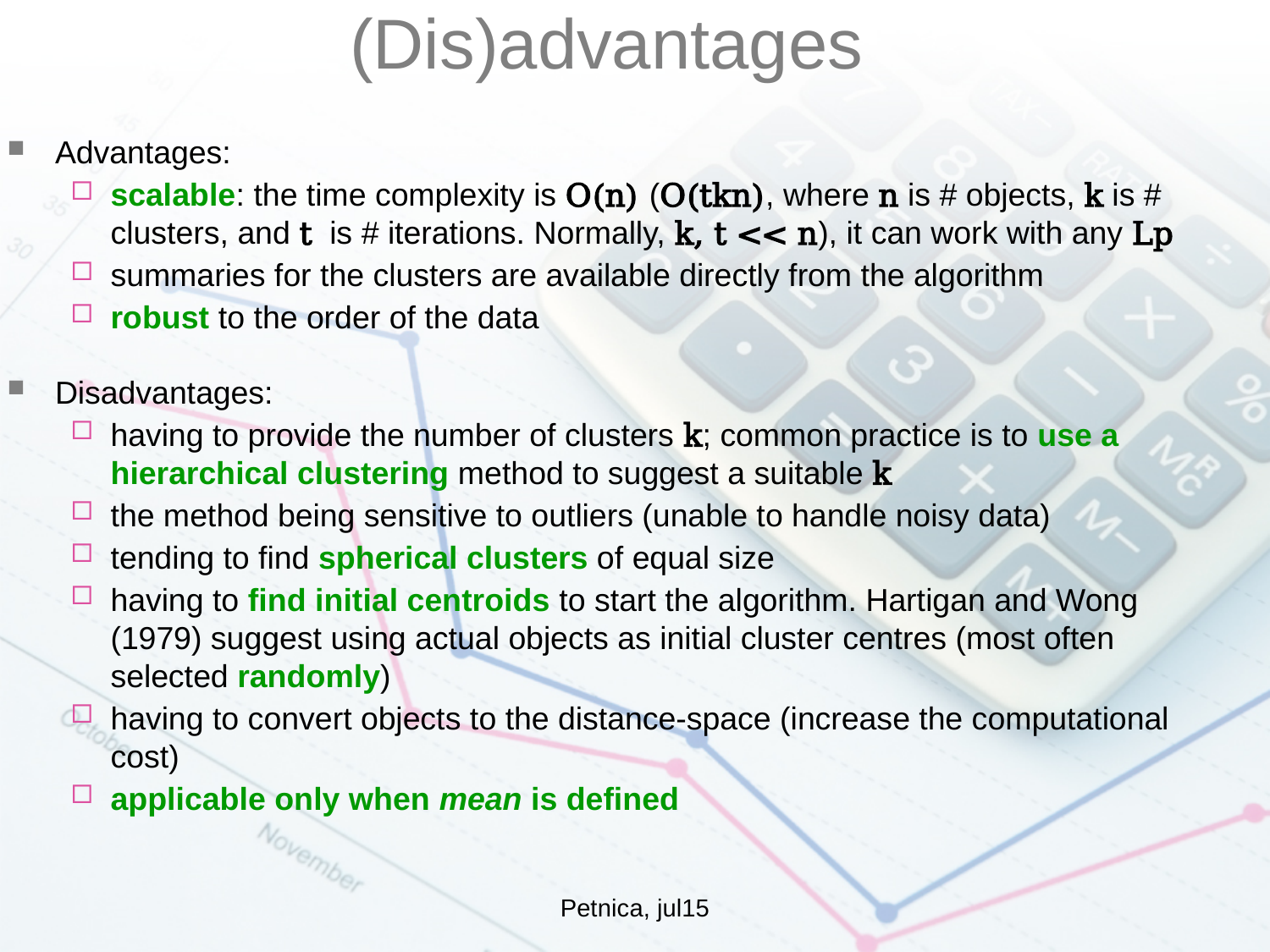

(Dis)advantages
Advantages:
scalable: the time complexity is O(n) (O(tkn), where n is # objects, k is # clusters, and t  is # iterations. Normally, k, t << n), it can work with any Lp
summaries for the clusters are available directly from the algorithm
robust to the order of the data

Disadvantages:
having to provide the number of clusters k; common practice is to use a hierarchical clustering method to suggest a suitable k
the method being sensitive to outliers (unable to handle noisy data)
tending to find spherical clusters of equal size
having to find initial centroids to start the algorithm. Hartigan and Wong (1979) suggest using actual objects as initial cluster centres (most often selected randomly)
having to convert objects to the distance-space (increase the computational cost)
applicable only when mean is defined

Petnica, jul15